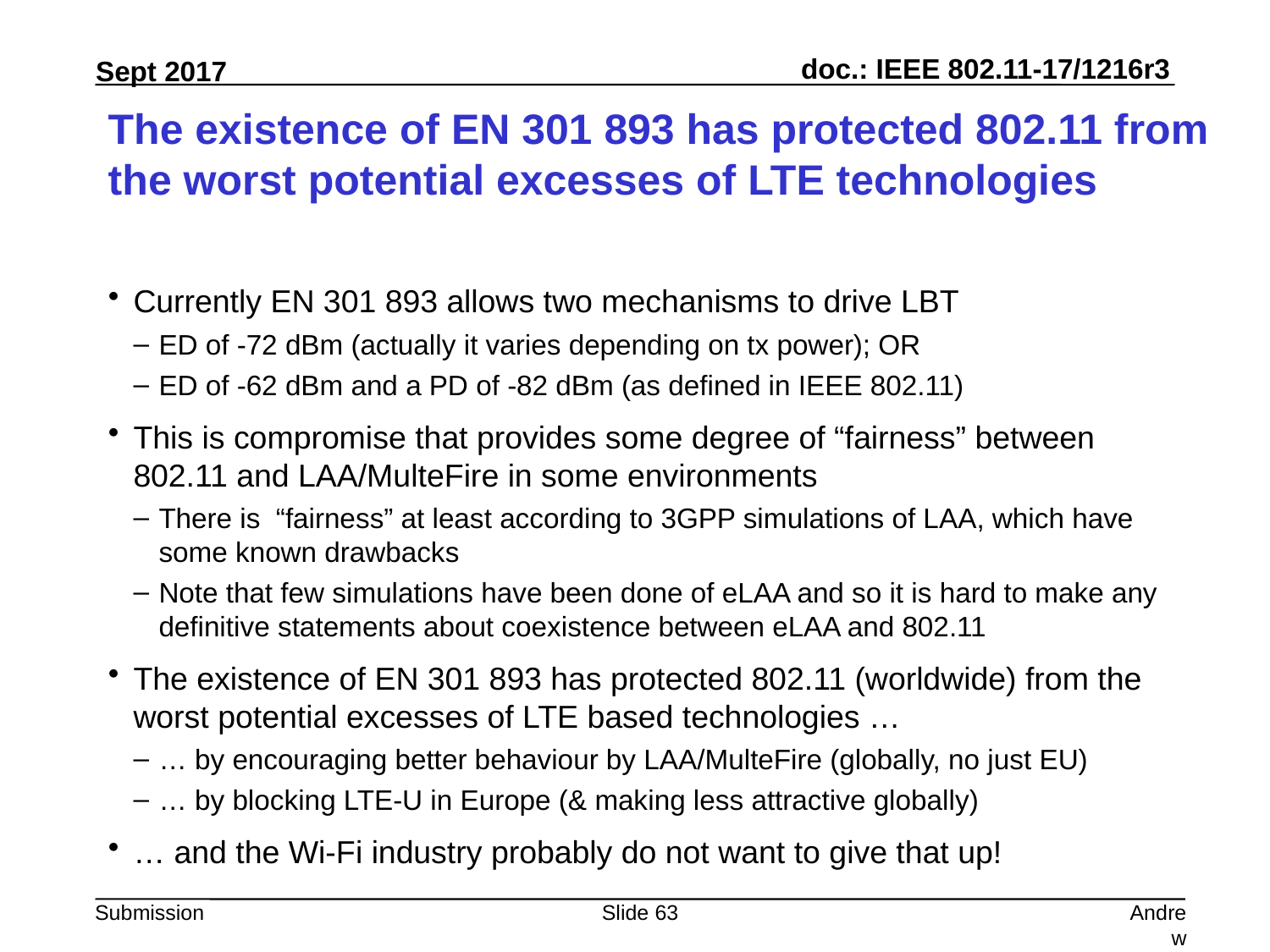

# The existence of EN 301 893 has protected 802.11 from the worst potential excesses of LTE technologies
Currently EN 301 893 allows two mechanisms to drive LBT
ED of -72 dBm (actually it varies depending on tx power); OR
ED of -62 dBm and a PD of -82 dBm (as defined in IEEE 802.11)
This is compromise that provides some degree of “fairness” between 802.11 and LAA/MulteFire in some environments
There is  “fairness” at least according to 3GPP simulations of LAA, which have some known drawbacks
Note that few simulations have been done of eLAA and so it is hard to make any definitive statements about coexistence between eLAA and 802.11
The existence of EN 301 893 has protected 802.11 (worldwide) from the worst potential excesses of LTE based technologies …
… by encouraging better behaviour by LAA/MulteFire (globally, no just EU)
… by blocking LTE-U in Europe (& making less attractive globally)
… and the Wi-Fi industry probably do not want to give that up!

Slide 63
Andrew Myles, Cisco